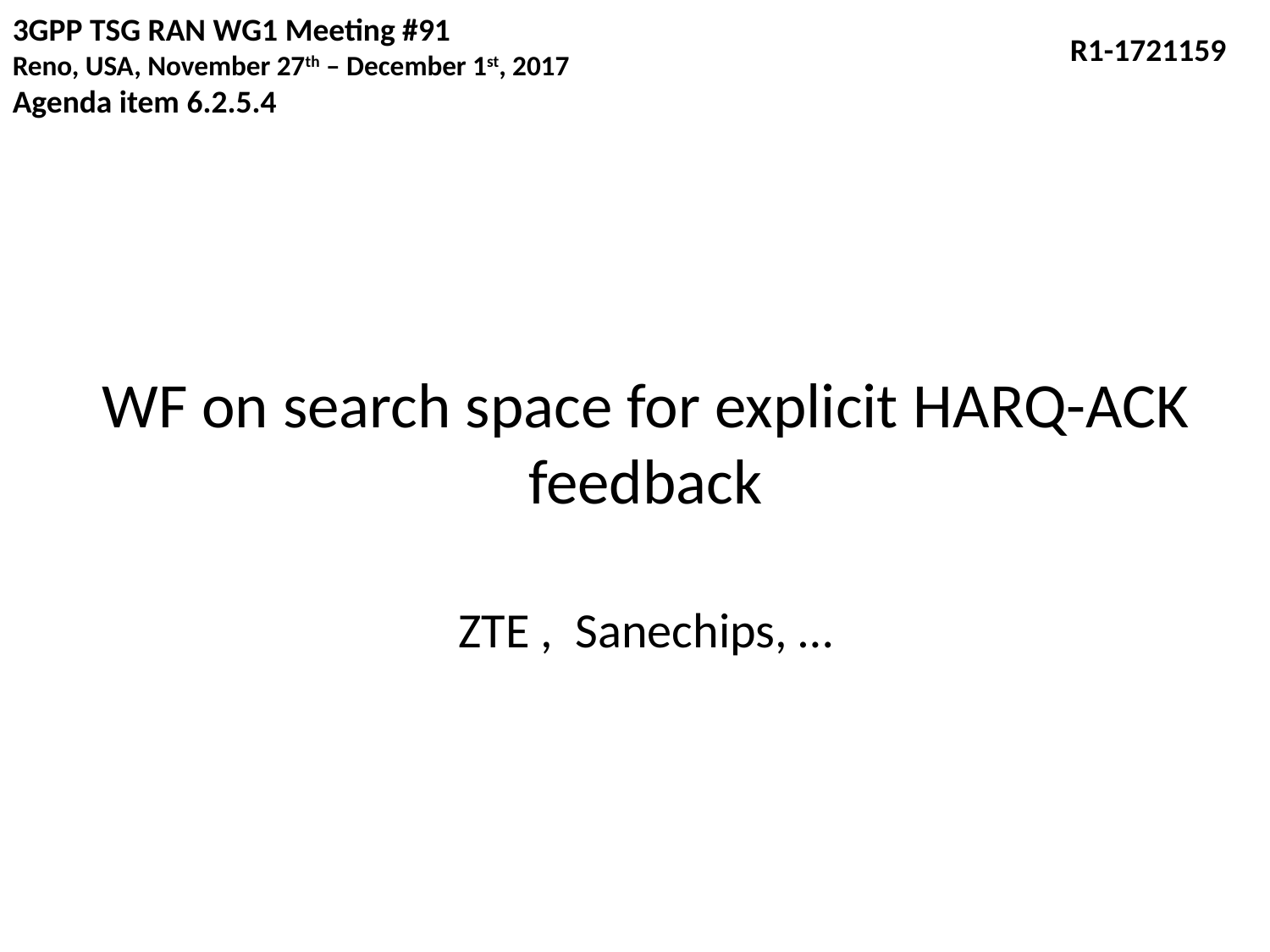

3GPP TSG RAN WG1 Meeting #91
Reno, USA, November 27th – December 1st, 2017
Agenda item 6.2.5.4
R1-1721159
# WF on search space for explicit HARQ-ACK feedback
ZTE ,  Sanechips, …